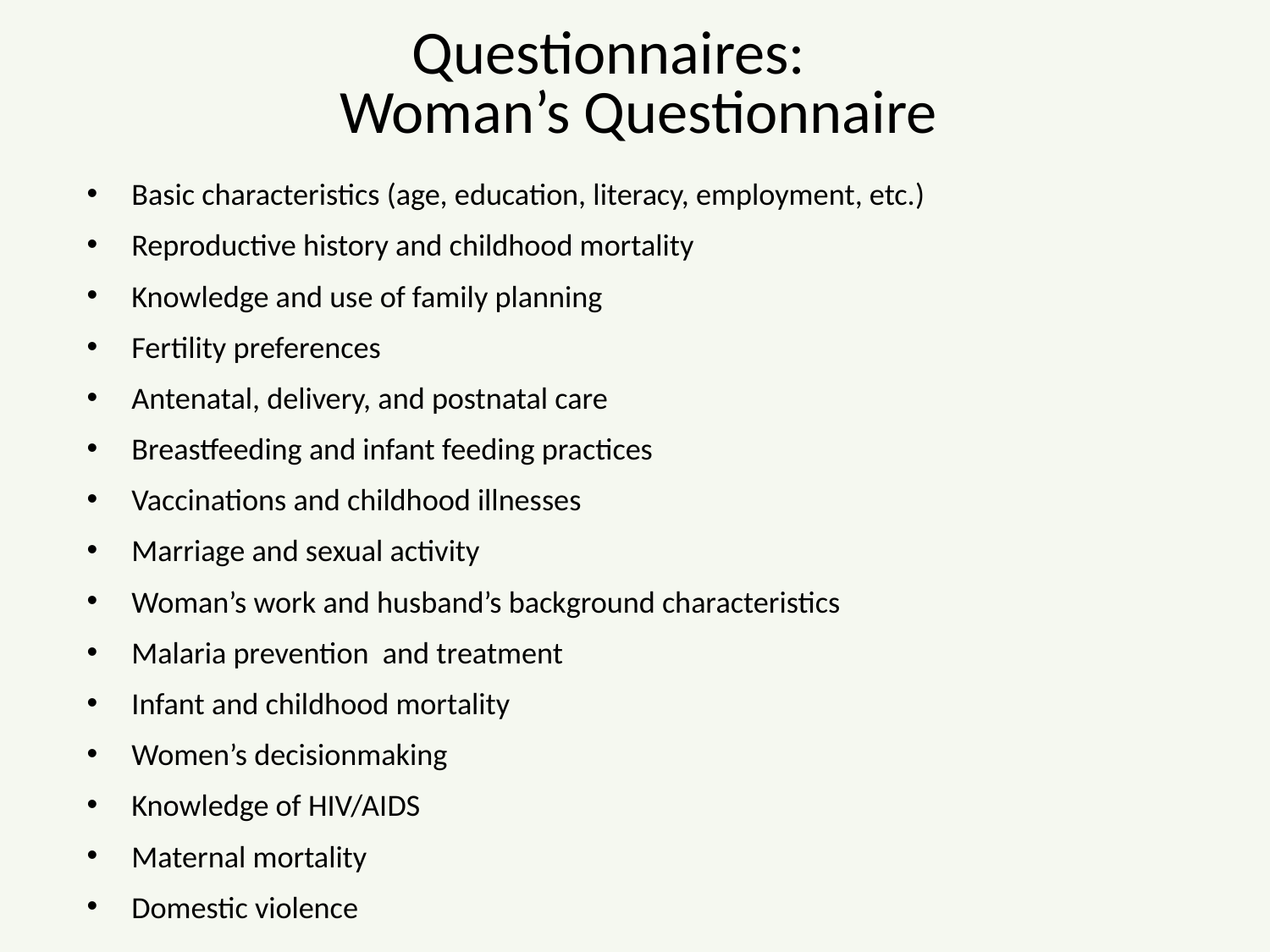

Questionnaires:
Woman’s Questionnaire
Basic characteristics (age, education, literacy, employment, etc.)
Reproductive history and childhood mortality
Knowledge and use of family planning
Fertility preferences
Antenatal, delivery, and postnatal care
Breastfeeding and infant feeding practices
Vaccinations and childhood illnesses
Marriage and sexual activity
Woman’s work and husband’s background characteristics
Malaria prevention  and treatment
Infant and childhood mortality
Women’s decisionmaking
Knowledge of HIV/AIDS
Maternal mortality
Domestic violence